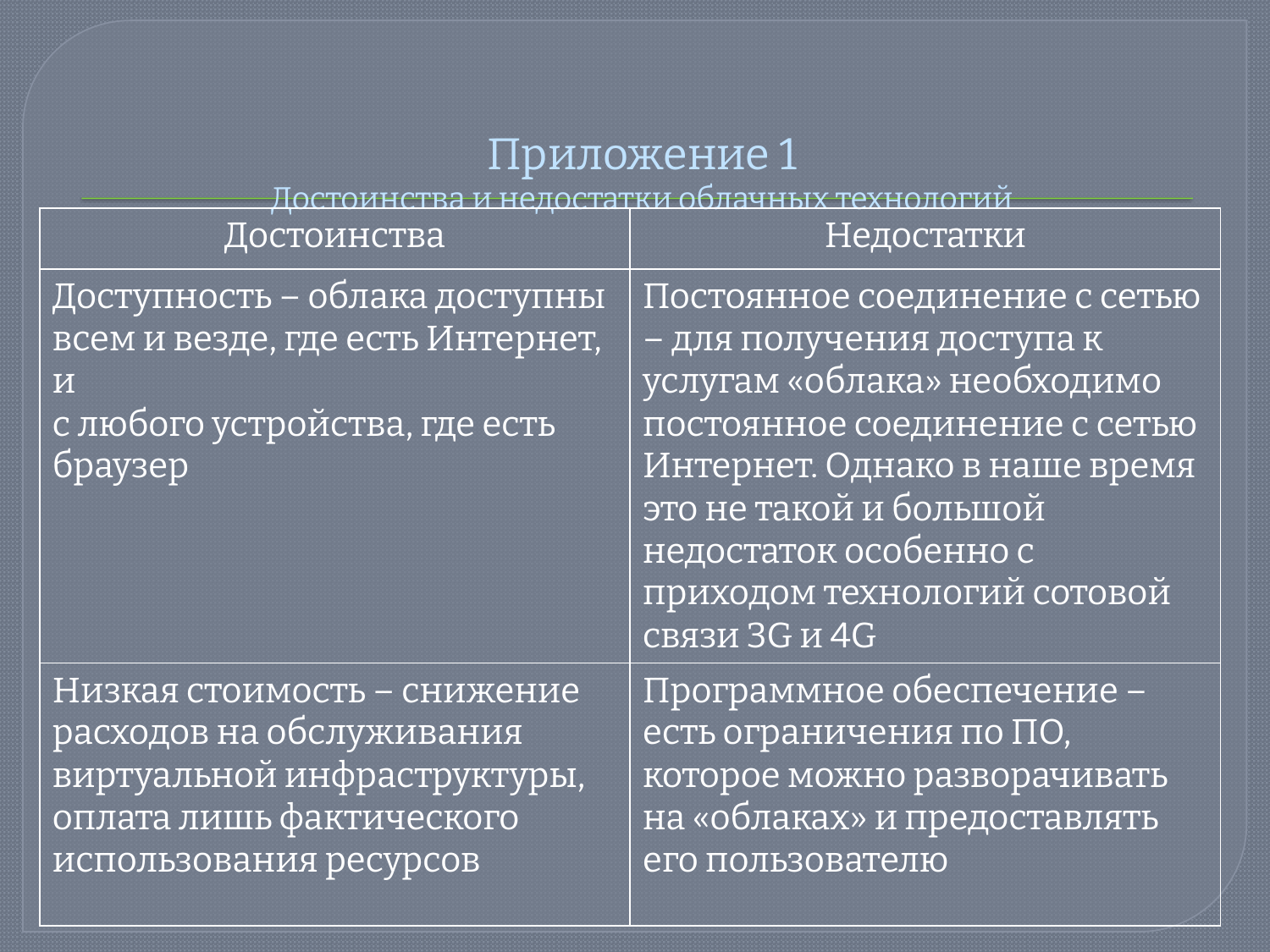

# Приложение 1 Достоинства и недостатки облачных технологий
| Достоинства | Недостатки |
| --- | --- |
| Доступность – облака доступны всем и везде, где есть Интернет, и с любого устройства, где есть браузер | Постоянное соединение с сетью – для получения доступа к услугам «облака» необходимо постоянное соединение с сетью Интернет. Однако в наше время это не такой и большой недостаток особенно с приходом технологий сотовой связи 3G и 4G |
| Низкая стоимость – снижение расходов на обслуживания виртуальной инфраструктуры, оплата лишь фактического использования ресурсов | Программное обеспечение – есть ограничения по ПО, которое можно разворачивать на «облаках» и предоставлять его пользователю |